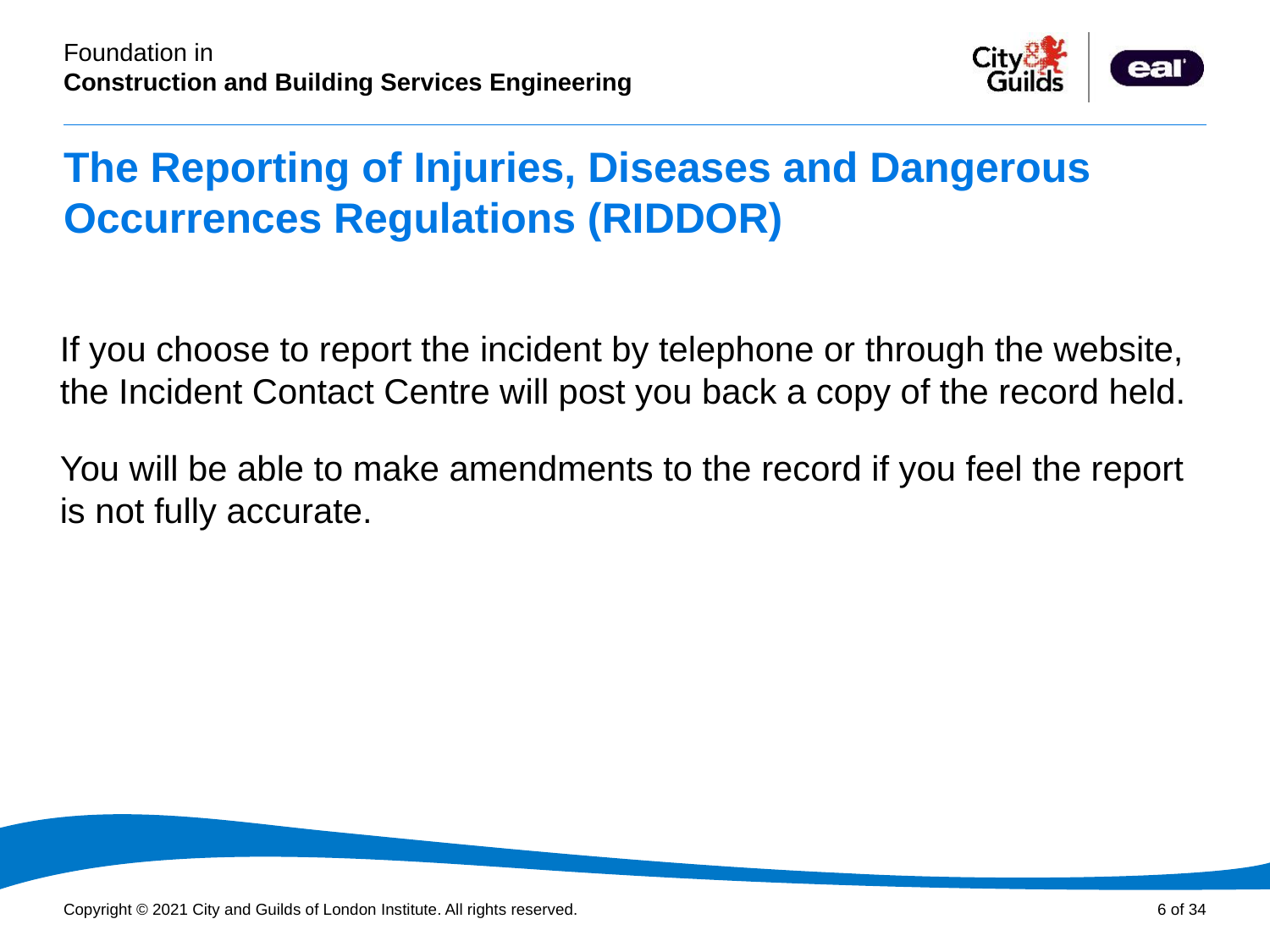

# The Reporting of Injuries, Diseases and Dangerous Occurrences Regulations (RIDDOR)
If you choose to report the incident by telephone or through the website, the Incident Contact Centre will post you back a copy of the record held.
You will be able to make amendments to the record if you feel the report is not fully accurate.